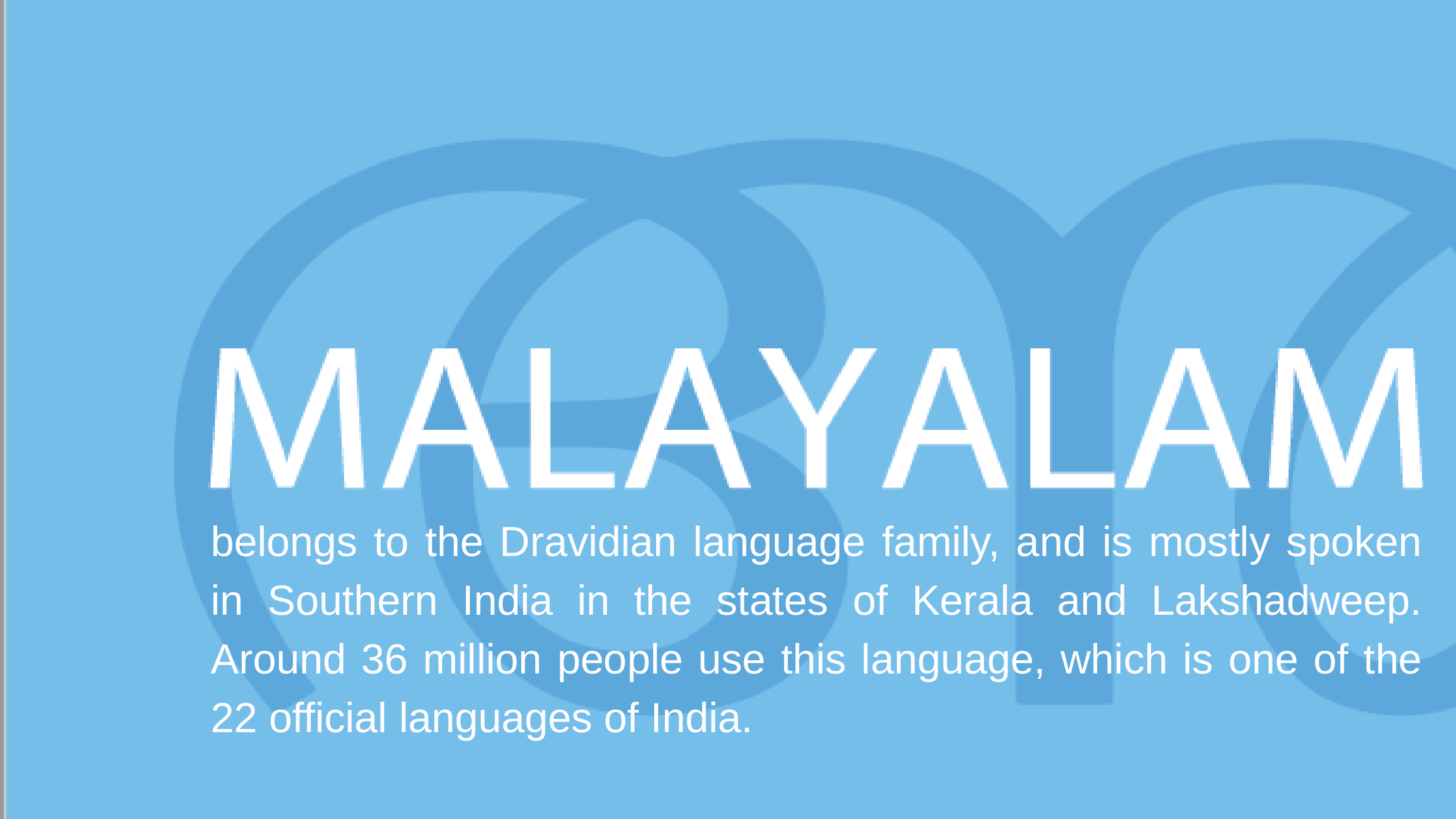

belongs to the Dravidian language family, and is mostly spoken in Southern India in the states of Kerala and Lakshadweep. Around 36 million people use this language, which is one of the 22 official languages of India.